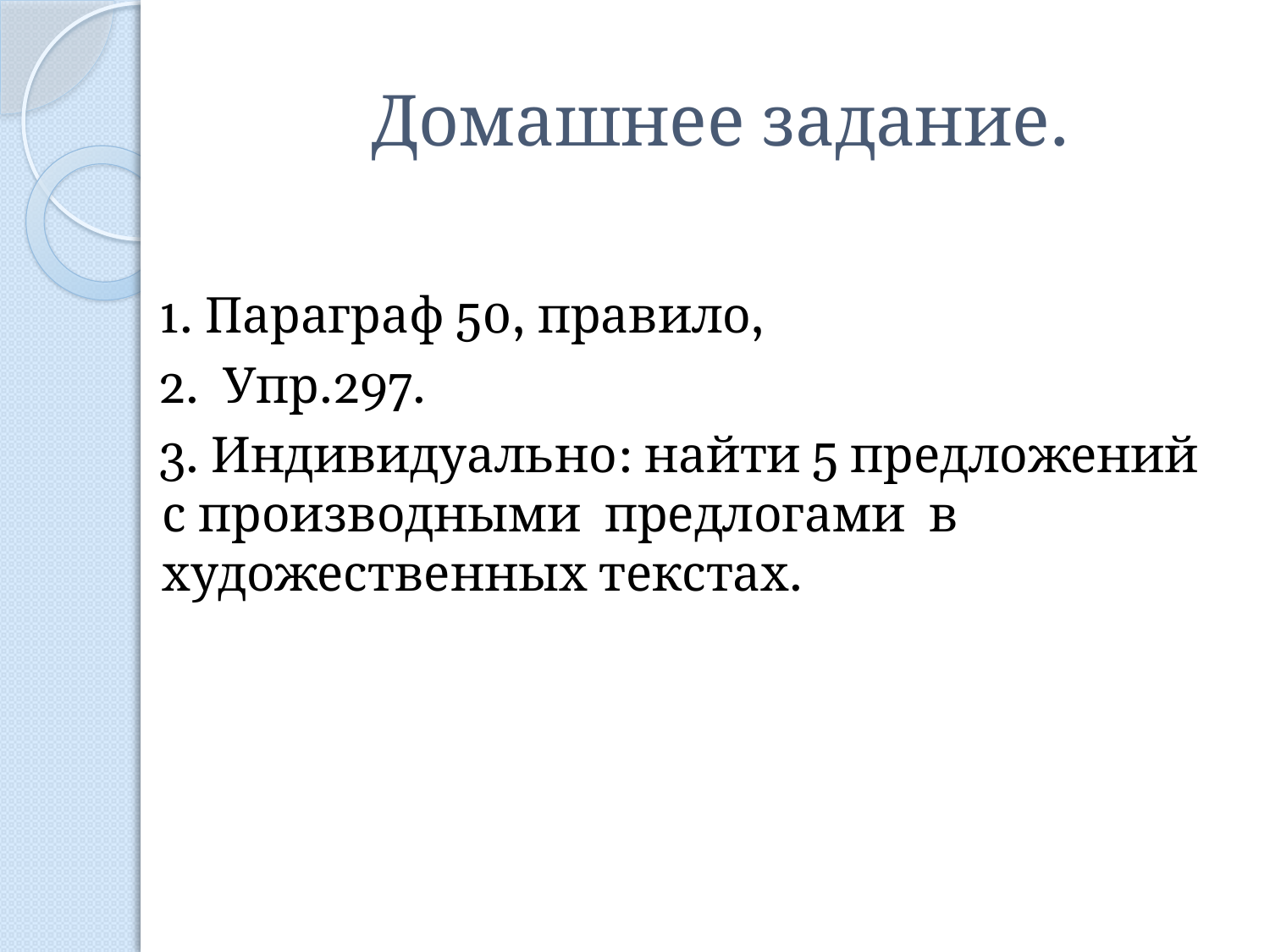

# Домашнее задание.
   1. Параграф 50, правило,
   2.  Упр.297.
   3. Индивидуально: найти 5 предложений с производными  предлогами  в художественных текстах.